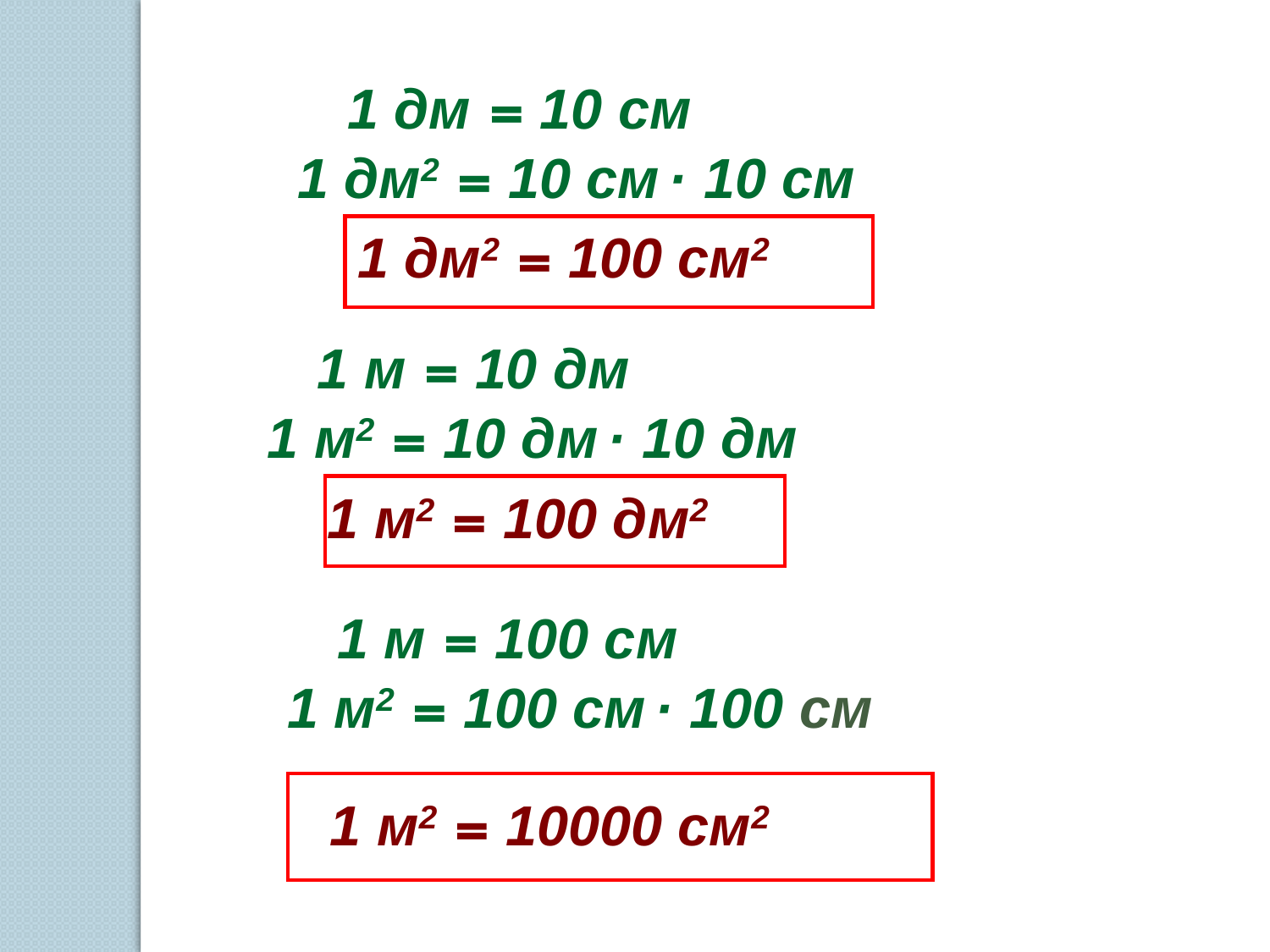

1 дм = 10 см
1 дм2 = 10 см · 10 см
1 дм2 = 100 см2

1 м = 10 дм
1 м2 = 10 дм · 10 дм
1 м2 = 100 дм2

1 м = 100 см
1 м2 = 100 см · 100 см

1 м2 = 10000 см2